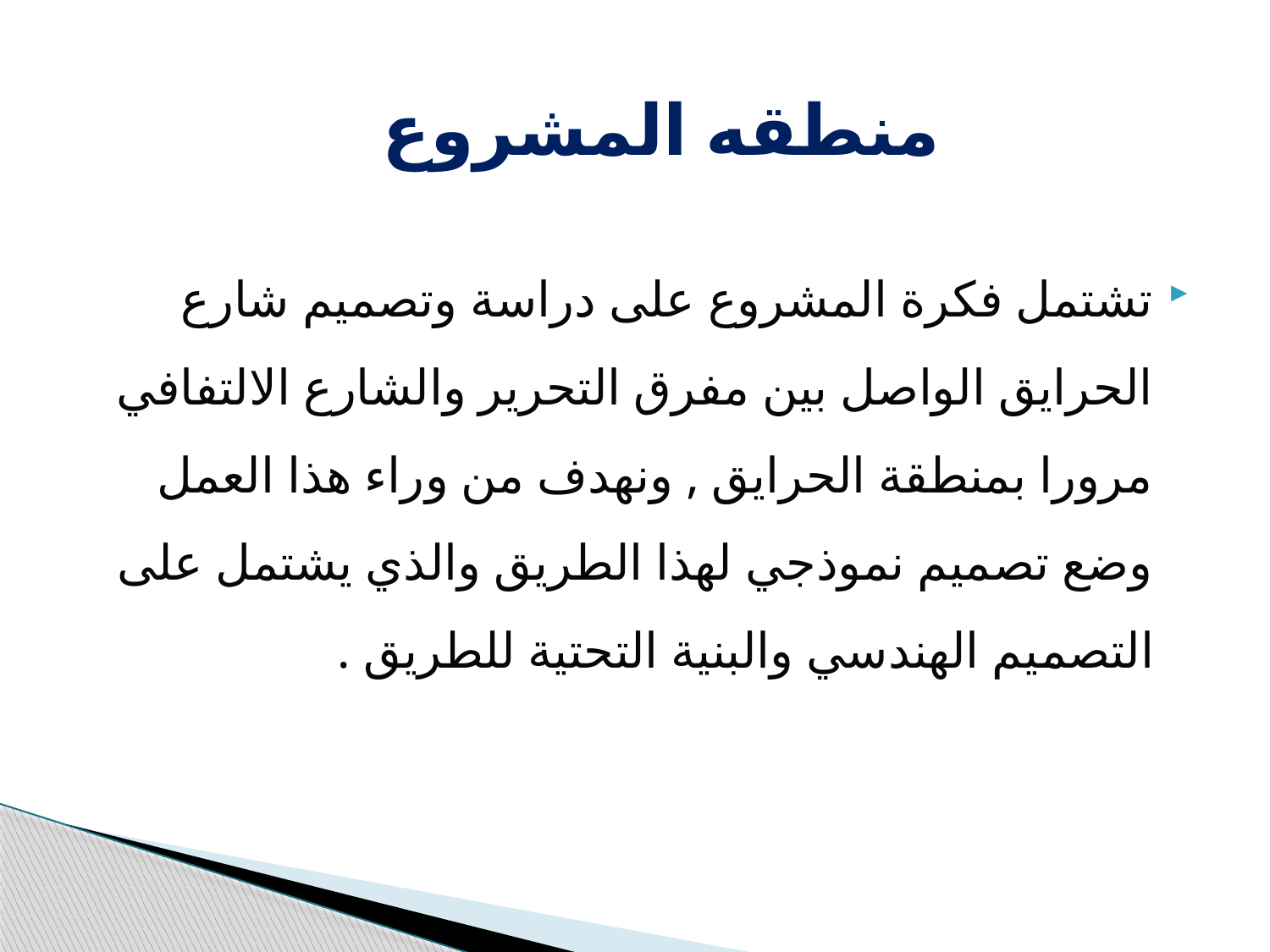

# منطقه المشروع
تشتمل فكرة المشروع على دراسة وتصميم شارع الحرايق الواصل بين مفرق التحرير والشارع الالتفافي مرورا بمنطقة الحرايق , ونهدف من وراء هذا العمل وضع تصميم نموذجي لهذا الطريق والذي يشتمل على التصميم الهندسي والبنية التحتية للطريق .